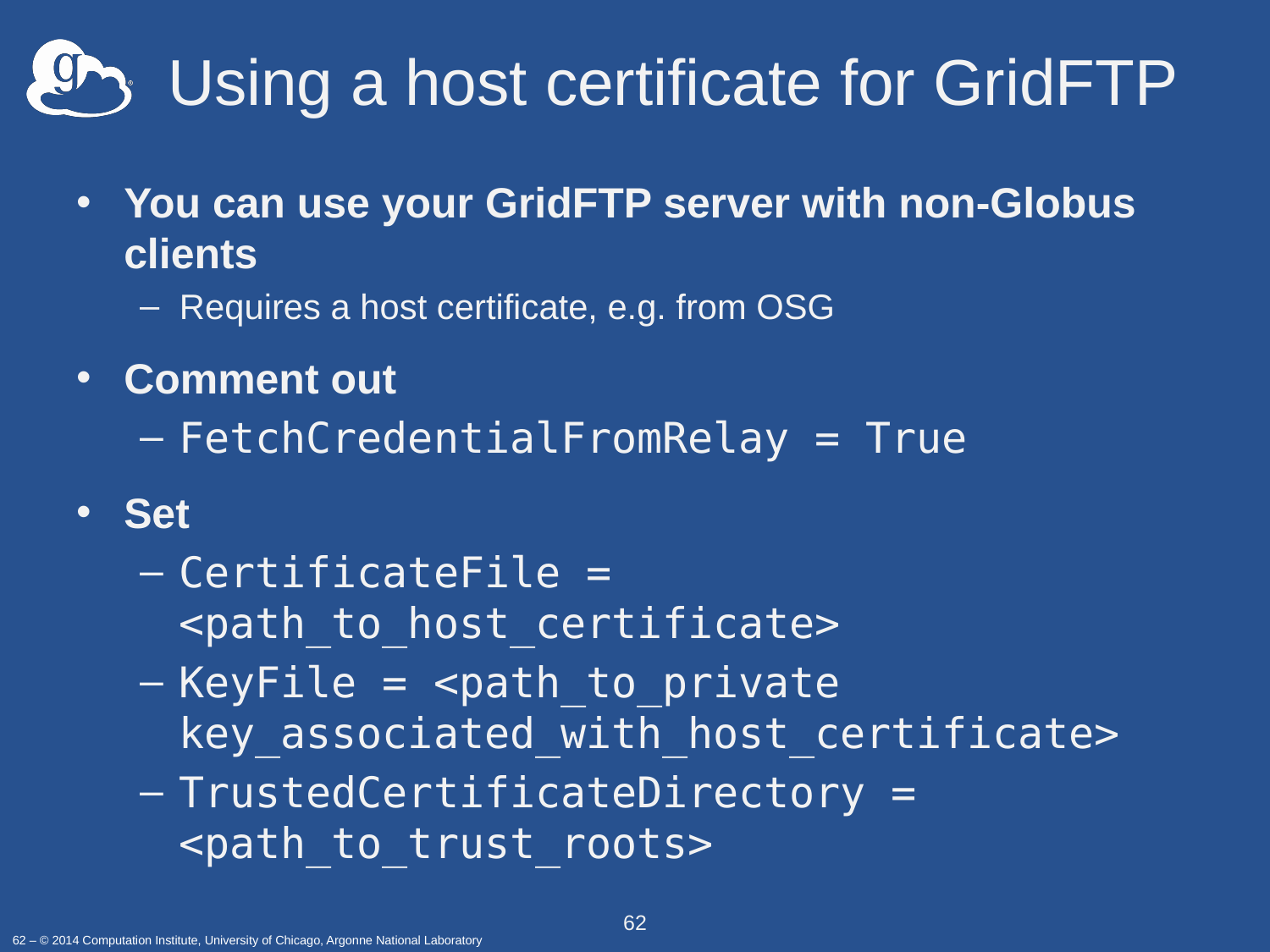

# Using a host certificate for GridFTP
You can use your GridFTP server with non-Globus clients
Requires a host certificate, e.g. from OSG
Comment out
FetchCredentialFromRelay = True
Set
CertificateFile = <path_to_host_certificate>
KeyFile = <path_to_private key_associated_with_host_certificate>
TrustedCertificateDirectory = <path_to_trust_roots>
62
62 – © 2014 Computation Institute, University of Chicago, Argonne National Laboratory